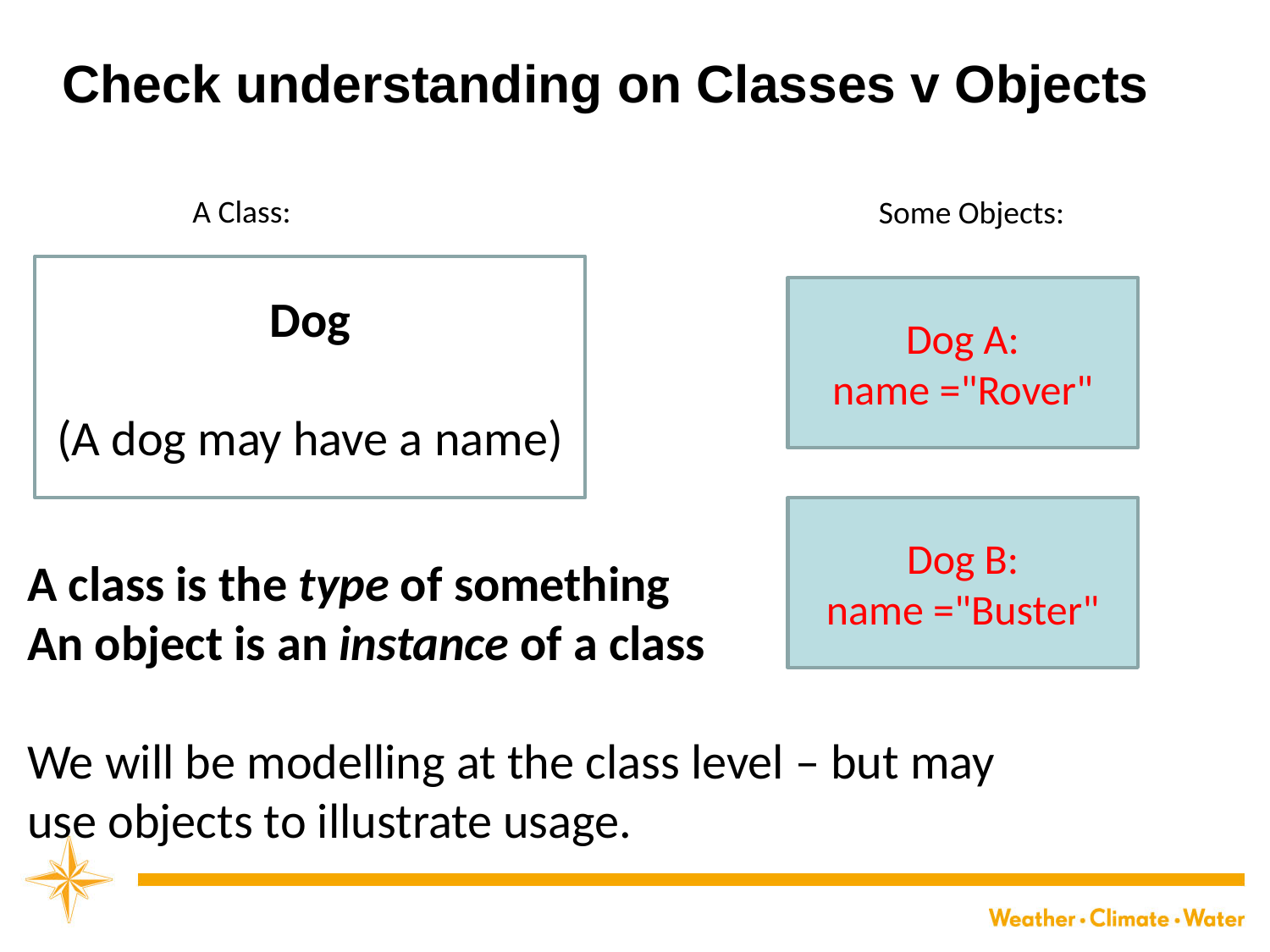

# Check understanding on Classes v Objects
A Class:
Some Objects:
Dog

(A dog may have a name)
Dog A:
name ="Rover"
Dog B:
name ="Buster"
A class is the type of something
An object is an instance of a class

We will be modelling at the class level – but may use objects to illustrate usage.